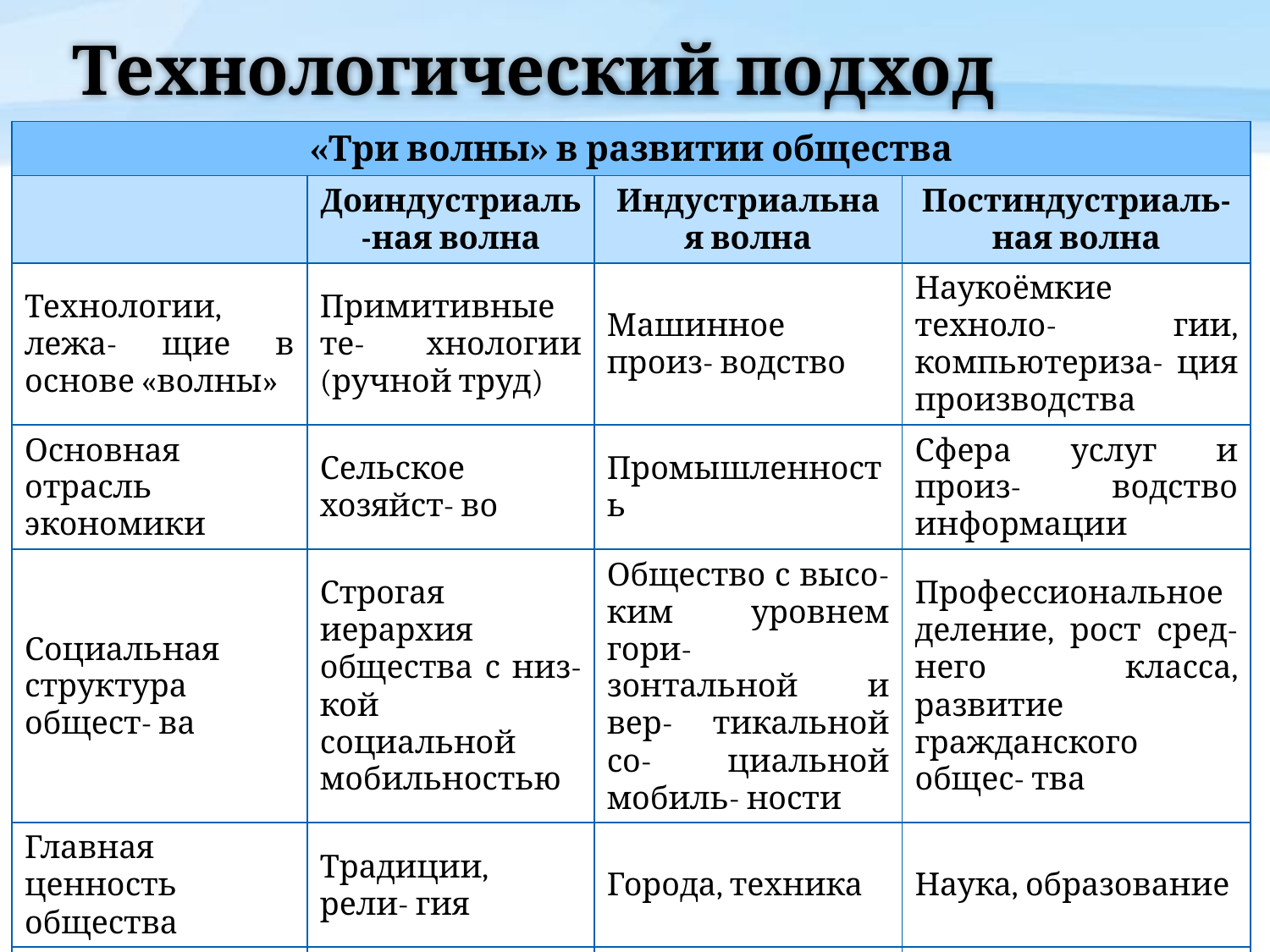

# Технологический подход
| «Три волны» в развитии общества |  |  |  |
| --- | --- | --- | --- |
|  | Доиндустриаль-ная волна | Индустриальная волна | Постиндустриаль- ная волна |
| Технологии, лежа- щие в основе «волны» | Примитивные те- хнологии (ручной труд) | Машинное произ- водство | Наукоёмкие техноло- гии, компьютериза- ция производства |
| Основная отрасль экономики | Сельское хозяйст- во | Промышленность | Сфера услуг и произ- водство информации |
| Социальная структура общест- ва | Строгая иерархия общества с низ- кой социальной мобильностью | Общество с высо- ким уровнем гори- зонтальной и вер- тикальной со- циальной мобиль- ности | Профессиональное деление, рост сред- него класса, развитие гражданского общес- тва |
| Главная ценность общества | Традиции, рели- гия | Города, техника | Наука, образование |
| Хронологические рамки периода | От возникнове- ния человечества до XIX в. | XIX в. | XX-XXI вв. |